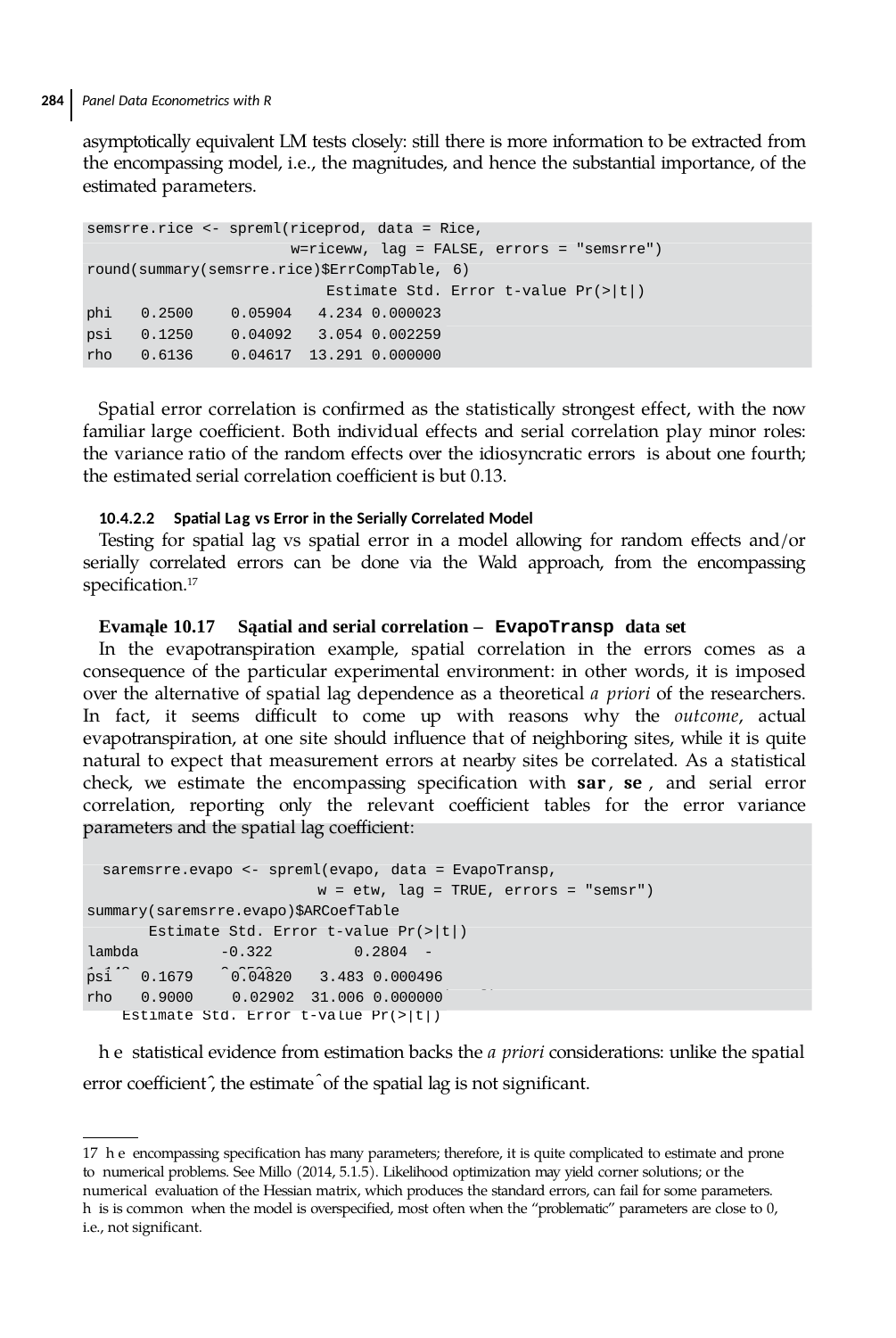

284  Panel Data Econometrics with R

asymptotically equivalent LM tests closely: still there is more information to be extracted from the encompassing model, i.e., the magnitudes, and hence the substantial importance, of the estimated parameters.

semsrre.rice <- spreml(riceprod, data = Rice,
w=riceww, lag = FALSE, errors = "semsrre") round(summary(semsrre.rice)$ErrCompTable, 6)
Estimate Std. Error t-value Pr(>|t|)

| phi | 0.2500 | 0.05904 | 4.234 0.000023 |
| --- | --- | --- | --- |
| psi | 0.1250 | 0.04092 | 3.054 0.002259 |
| rho | 0.6136 | 0.04617 | 13.291 0.000000 |
Spatial error correlation is conﬁrmed as the statistically strongest effect, with the now familiar large coeﬃcient. Both individual effects and serial correlation play minor roles: the variance ratio of the random effects over the idiosyncratic errors  is about one fourth; the estimated serial correlation coeﬃcient is but 0.13.

10.4.2.2  Spatial Lag vs Error in the Serially Correlated Model
Testing for spatial lag vs spatial error in a model allowing for random effects and/or serially correlated errors can be done via the Wald approach, from the encompassing speciﬁcation.17

Evamąle 10.17  Sąatial and serial correlation – EvapoTransp data set
In the evapotranspiration example, spatial correlation in the errors comes as a consequence of the particular experimental environment: in other words, it is imposed over the alternative of spatial lag dependence as a theoretical a priori of the researchers. In fact, it seems diﬃcult to come up with reasons why the outcome, actual evapotranspiration, at one site should influence that of neighboring sites, while it is quite natural to expect that measurement errors at nearby sites be correlated. As a statistical check, we estimate the encompassing speciﬁcation with sar, sem, and serial error correlation, reporting only the relevant coeﬃcient tables for the error variance parameters and the spatial lag coeﬃcient:

saremsrre.evapo <- spreml(evapo, data = EvapoTransp,
w = etw, lag = TRUE, errors = "semsr") summary(saremsrre.evapo)$ARCoefTable
Estimate Std. Error t-value Pr(>|t|) lambda	-0.322	0.2804 -1.148	0.2508
round(summary(saremsrre.evapo)$ErrCompTable, 6) Estimate Std. Error t-value Pr(>|t|)

| psi | 0.1679 | 0.04820 3.483 0.000496 |
| --- | --- | --- |
| rho | 0.9000 | 0.02902 31.006 0.000000 |
he statistical evidence from estimation backs the a priori considerations: unlike the spatial error coeﬃcient ̂, the estimate ̂ of the spatial lag is not signiﬁcant.

17 he encompassing speciﬁcation has many parameters; therefore, it is quite complicated to estimate and prone to numerical problems. See Millo (2014, 5.1.5). Likelihood optimization may yield corner solutions; or the numerical evaluation of the Hessian matrix, which produces the standard errors, can fail for some parameters. his is common when the model is overspeciﬁed, most often when the “problematic” parameters are close to 0, i.e., not signiﬁcant.